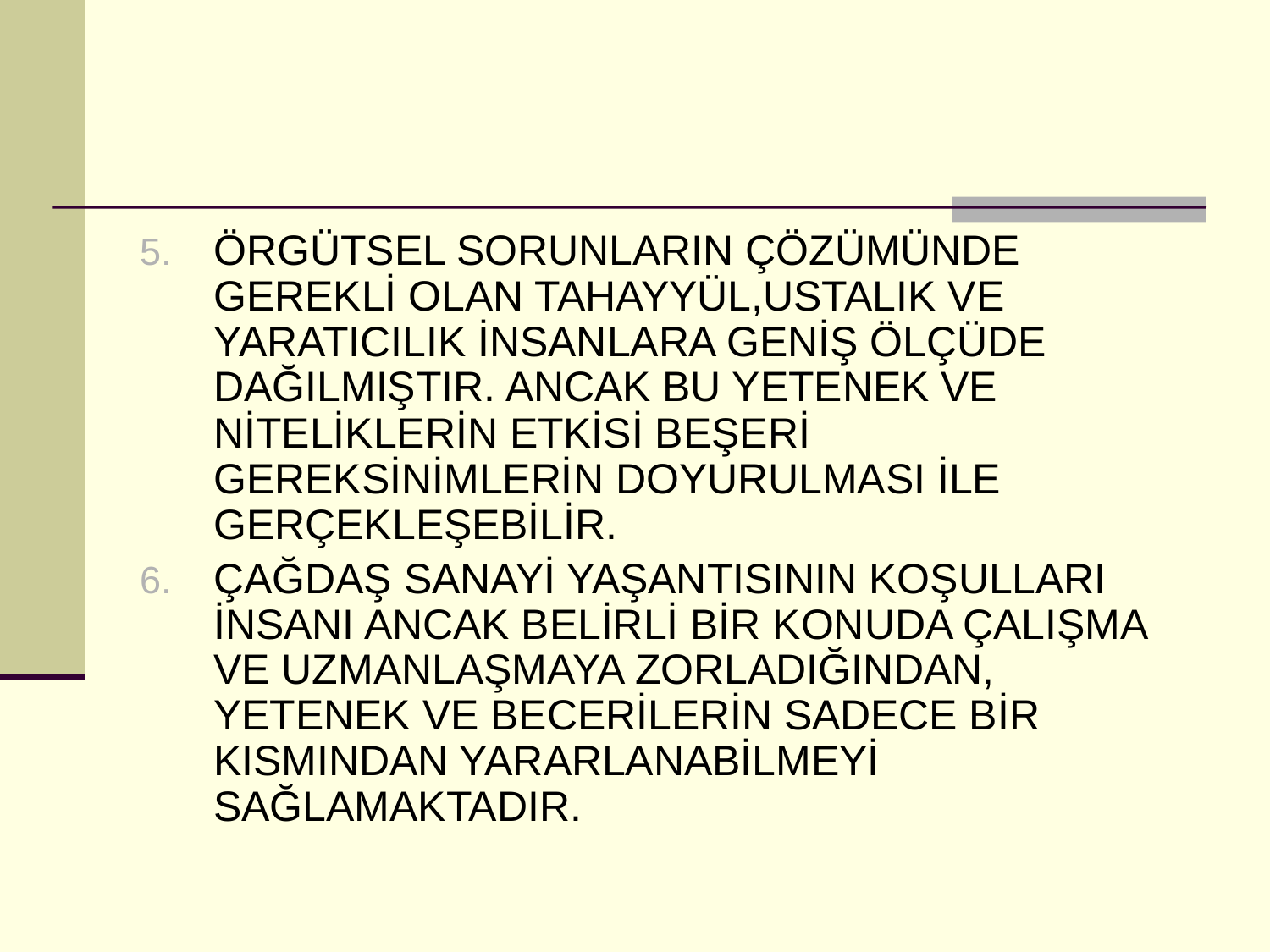

#
ÖRGÜTSEL SORUNLARIN ÇÖZÜMÜNDE GEREKLİ OLAN TAHAYYÜL,USTALIK VE YARATICILIK İNSANLARA GENİŞ ÖLÇÜDE DAĞILMIŞTIR. ANCAK BU YETENEK VE NİTELİKLERİN ETKİSİ BEŞERİ GEREKSİNİMLERİN DOYURULMASI İLE GERÇEKLEŞEBİLİR.
ÇAĞDAŞ SANAYİ YAŞANTISININ KOŞULLARI İNSANI ANCAK BELİRLİ BİR KONUDA ÇALIŞMA VE UZMANLAŞMAYA ZORLADIĞINDAN, YETENEK VE BECERİLERİN SADECE BİR KISMINDAN YARARLANABİLMEYİ SAĞLAMAKTADIR.